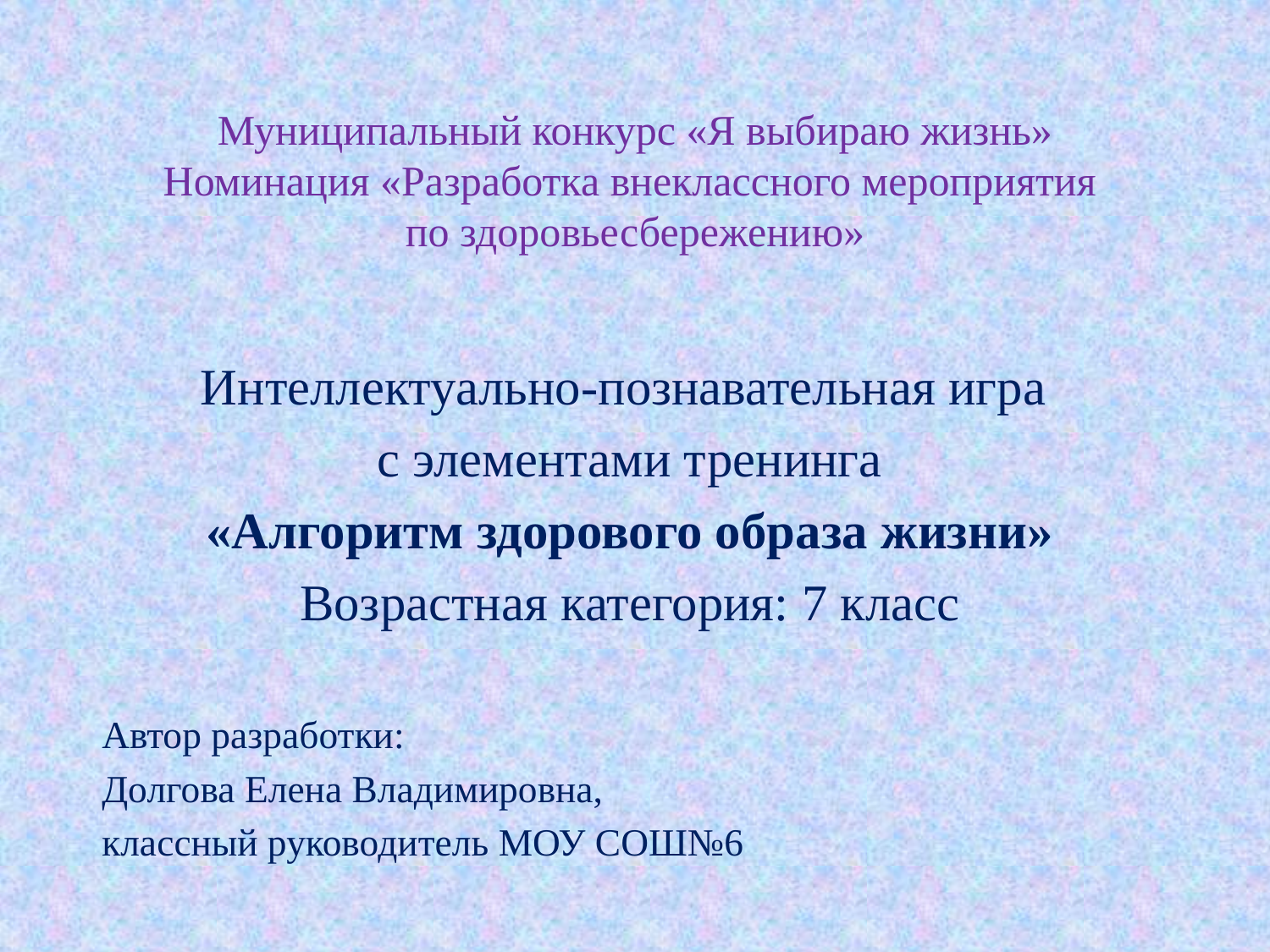

# Муниципальный конкурс «Я выбираю жизнь» Номинация «Разработка внеклассного мероприятия по здоровьесбережению»
Интеллектуально-познавательная игра
с элементами тренинга
«Алгоритм здорового образа жизни»
Возрастная категория: 7 класс

Автор разработки:
Долгова Елена Владимировна,
классный руководитель МОУ СОШ№6